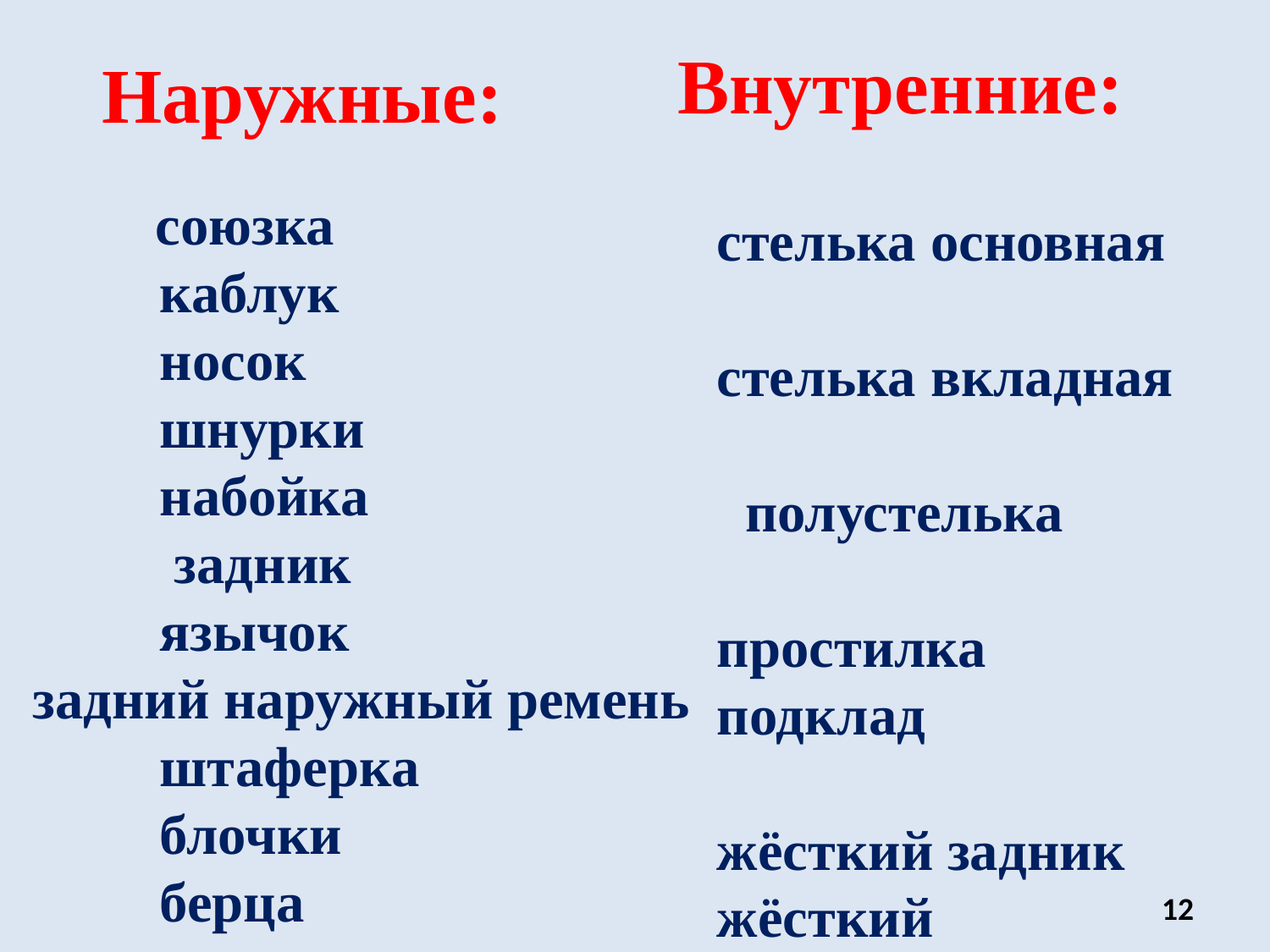

Внутренние:
Наружные:
          союзка
	каблук
	носок
 	шнурки
	набойка
          задник
	язычок
задний наружный ремень
	штаферка
	блочки
	берца
стелька основная	                                      стелька вкладная	                                        полустелька 	                                              простилка
подклад		                                             жёсткий задник
жёсткий подносочник	                                         внутренний задник
берца
12